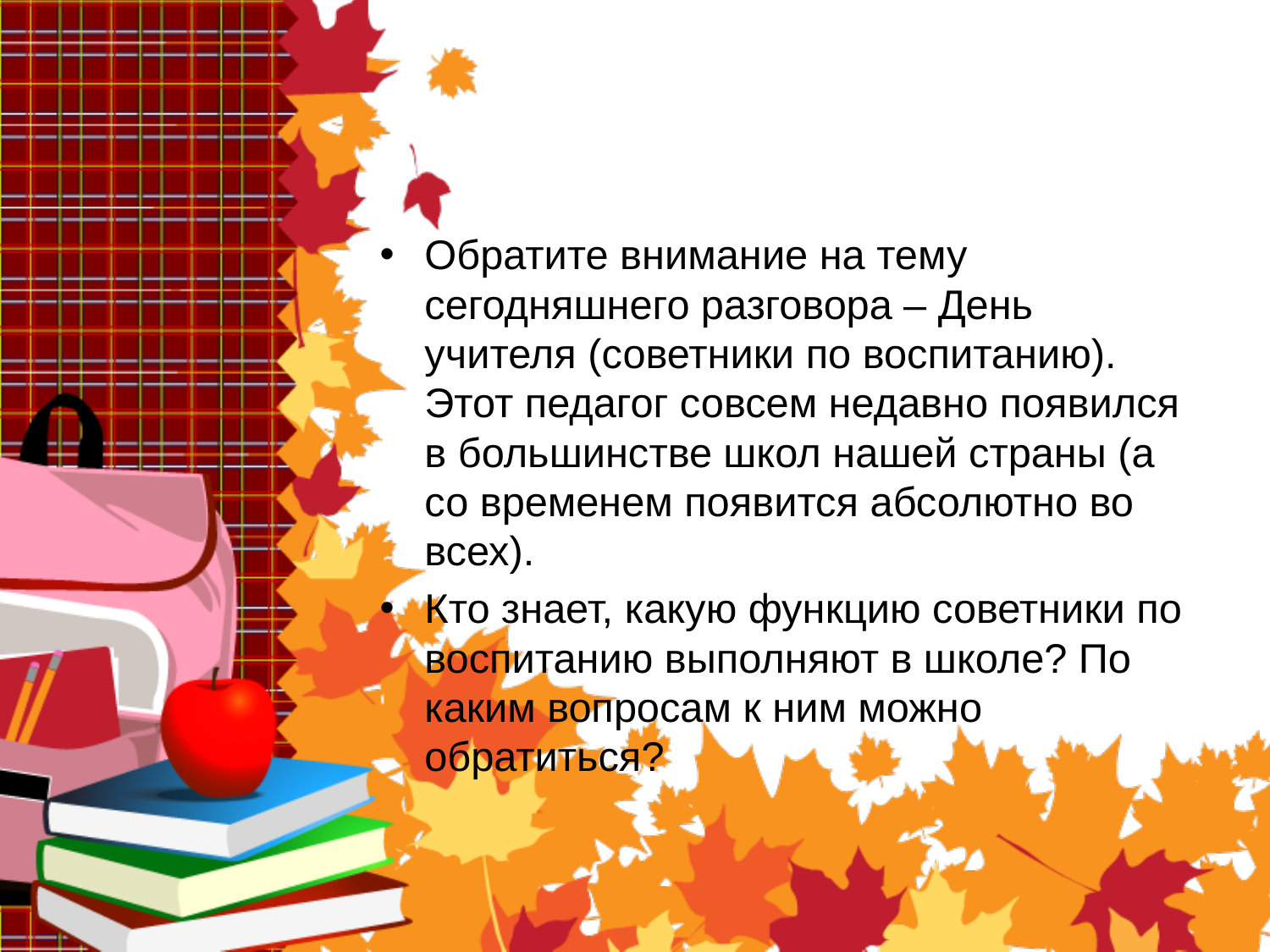

#
Обратите внимание на тему сегодняшнего разговора – День учителя (советники по воспитанию). Этот педагог совсем недавно появился в большинстве школ нашей страны (а со временем появится абсолютно во всех).
Кто знает, какую функцию советники по воспитанию выполняют в школе? По каким вопросам к ним можно обратиться?